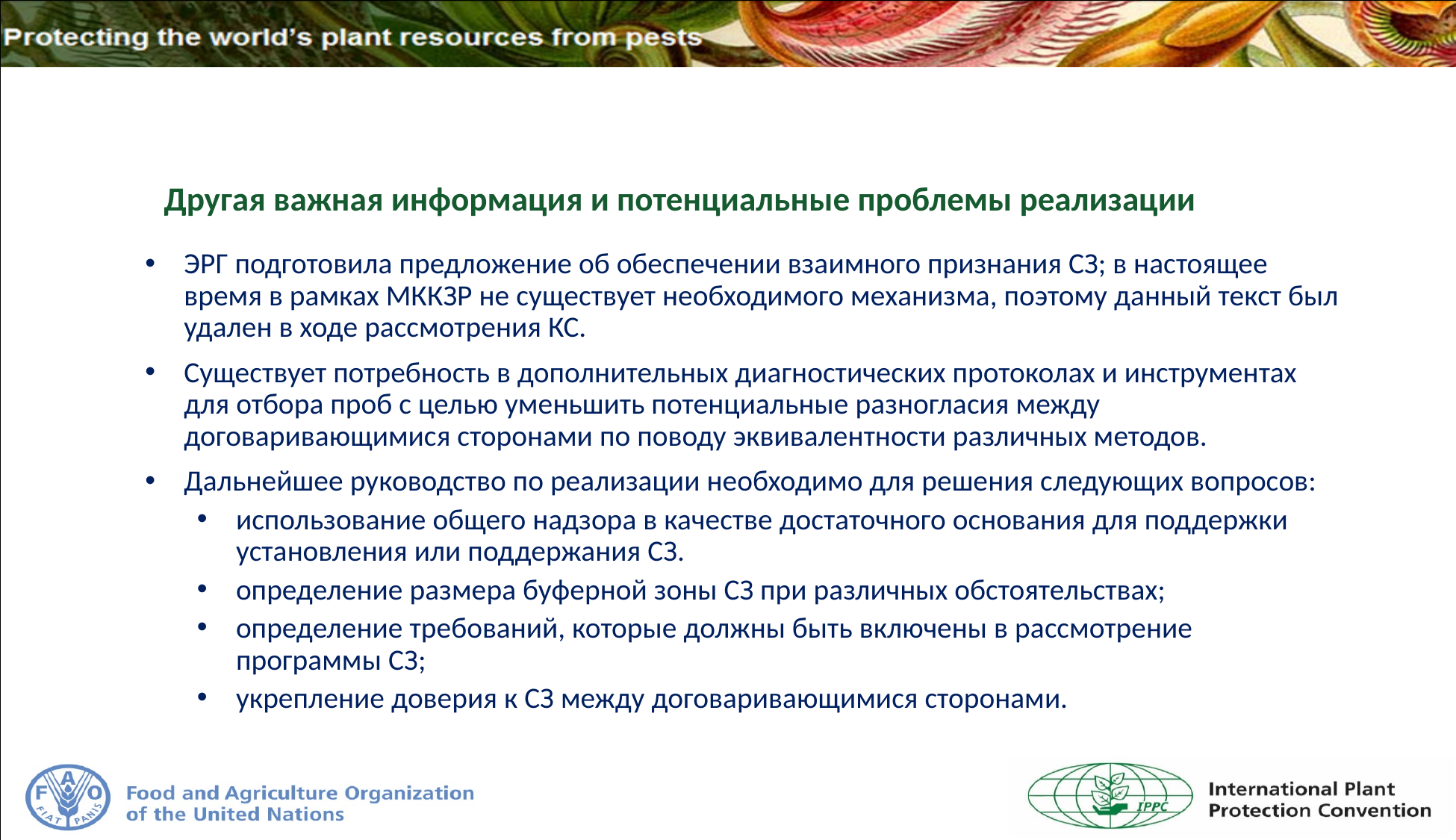

# Другая важная информация и потенциальные проблемы реализации
ЭРГ подготовила предложение об обеспечении взаимного признания СЗ; в настоящее время в рамках МККЗР не существует необходимого механизма, поэтому данный текст был удален в ходе рассмотрения КС.
Существует потребность в дополнительных диагностических протоколах и инструментах для отбора проб с целью уменьшить потенциальные разногласия между договаривающимися сторонами по поводу эквивалентности различных методов.
Дальнейшее руководство по реализации необходимо для решения следующих вопросов:
использование общего надзора в качестве достаточного основания для поддержки установления или поддержания СЗ.
определение размера буферной зоны СЗ при различных обстоятельствах;
определение требований, которые должны быть включены в рассмотрение программы СЗ;
укрепление доверия к СЗ между договаривающимися сторонами.